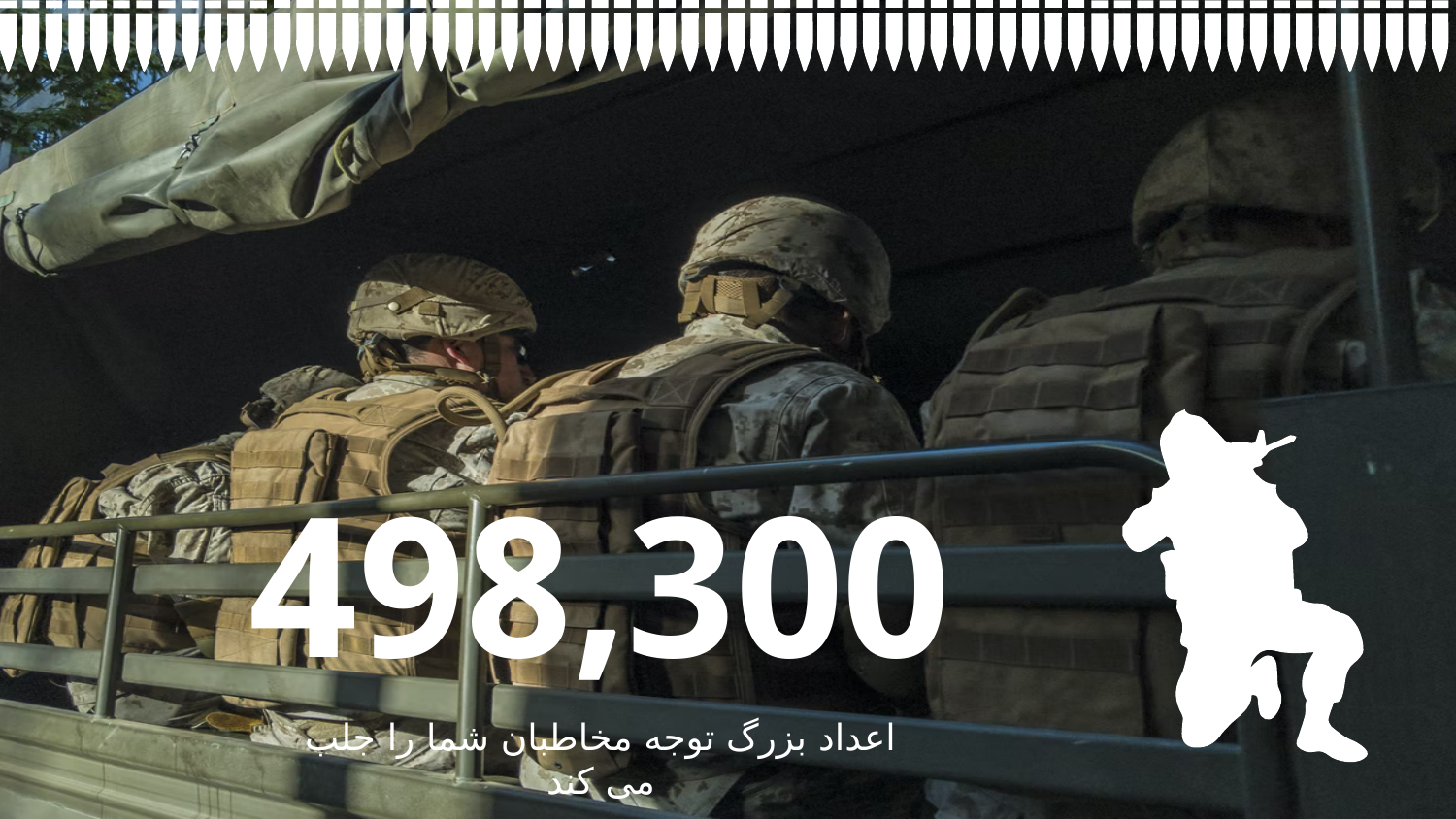

# 498,300
اعداد بزرگ توجه مخاطبان شما را جلب می کند